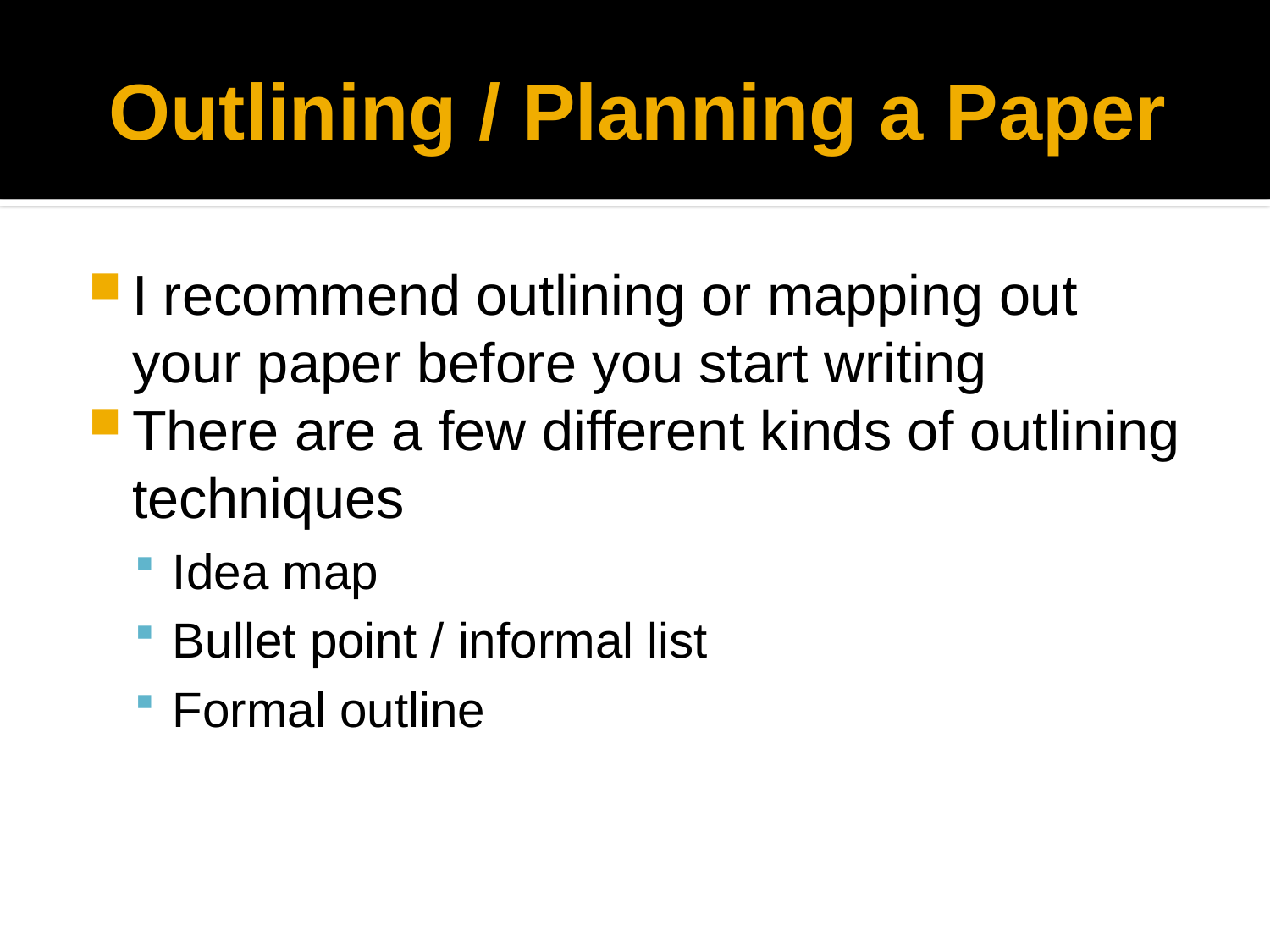

# Outlining / Planning a Paper
I recommend outlining or mapping out your paper before you start writing
There are a few different kinds of outlining techniques
Idea map
Bullet point / informal list
Formal outline